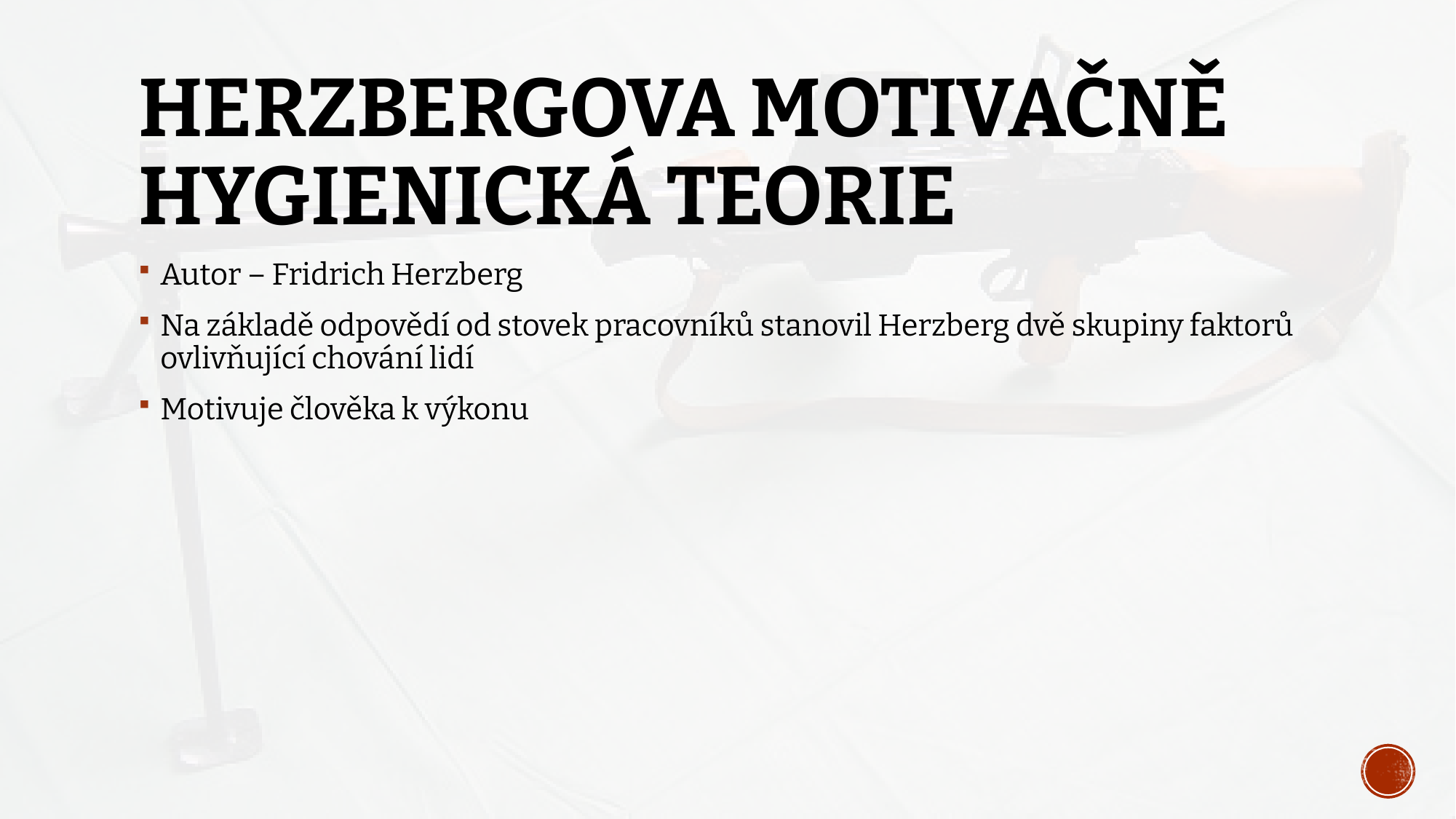

# Herzbergova motivačně hygienická teorie
Autor – Fridrich Herzberg
Na základě odpovědí od stovek pracovníků stanovil Herzberg dvě skupiny faktorů ovlivňující chování lidí
Motivuje člověka k výkonu